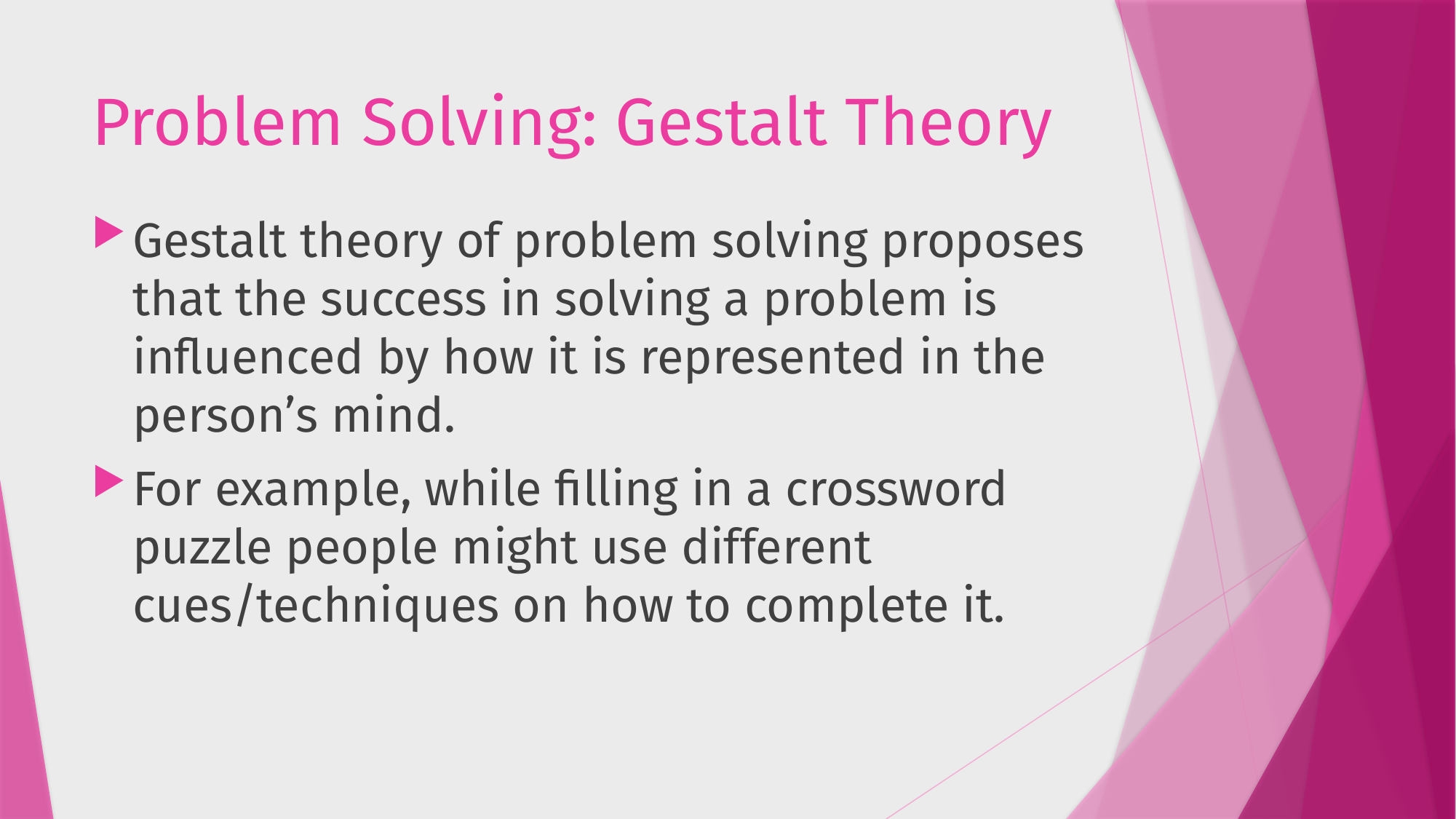

# Problem Solving: Gestalt Theory
Gestalt theory of problem solving proposes that the success in solving a problem is influenced by how it is represented in the person’s mind.
For example, while filling in a crossword puzzle people might use different cues/techniques on how to complete it.